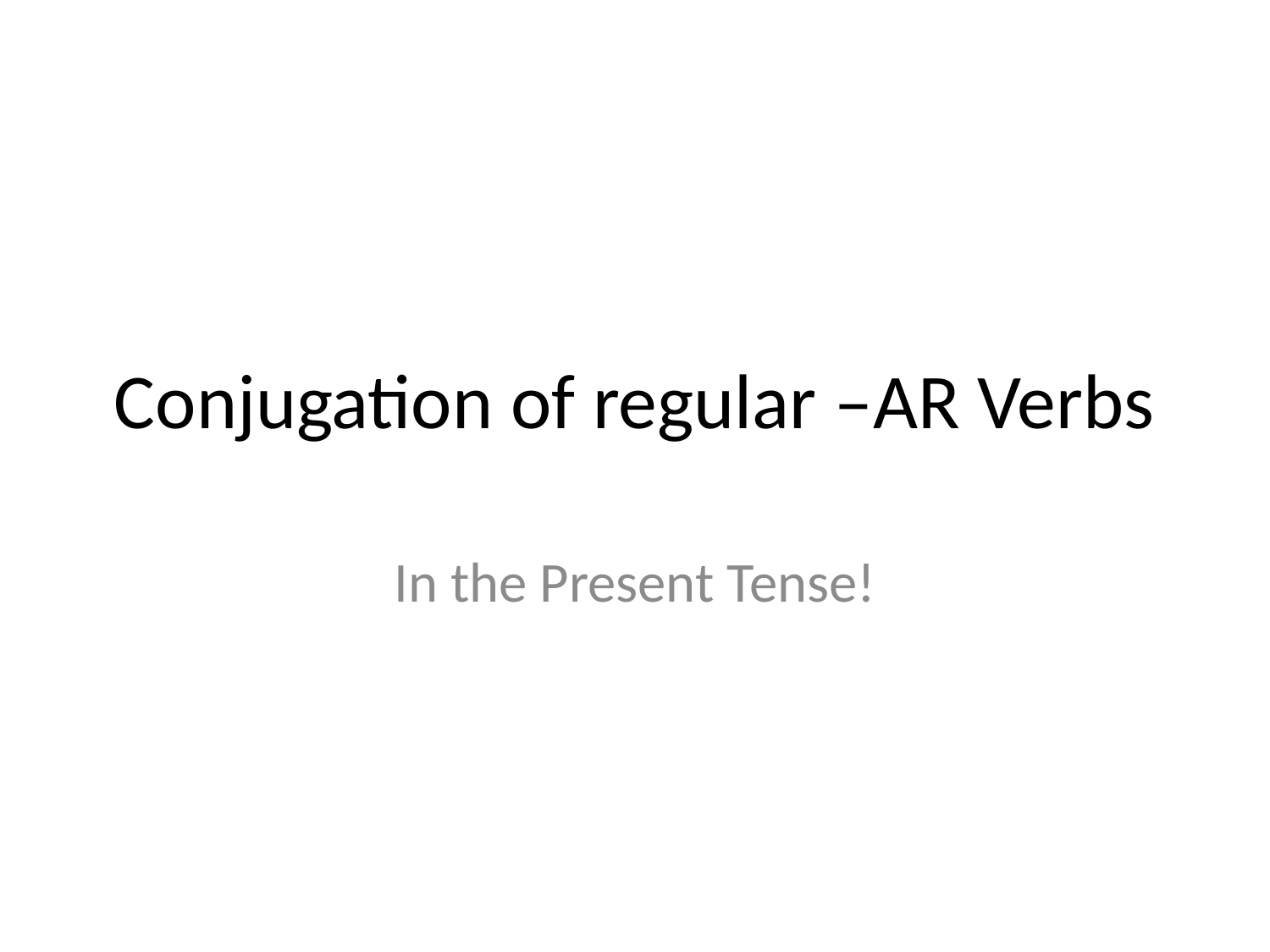

# Conjugation of regular –AR Verbs
In the Present Tense!